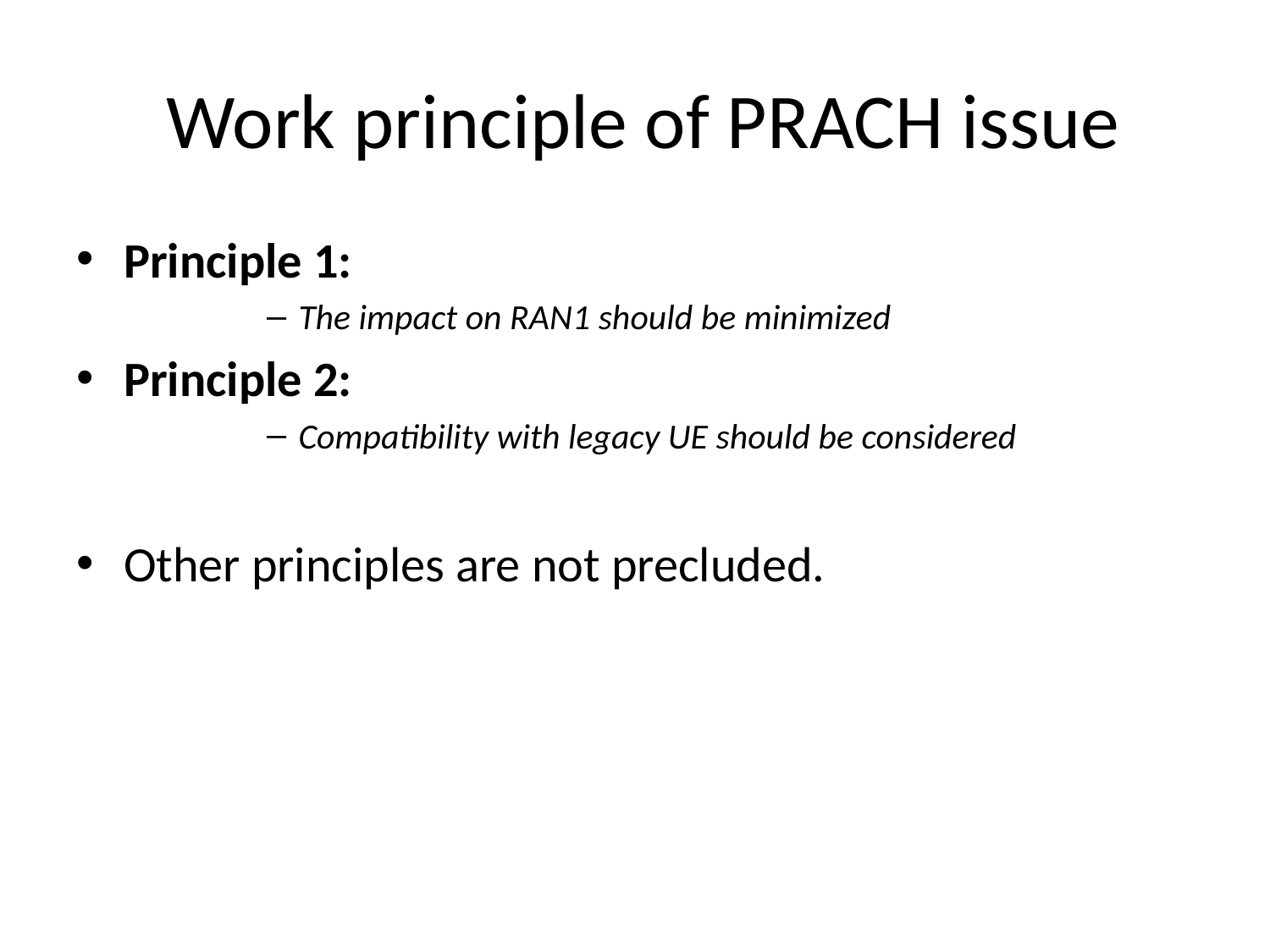

# Work principle of PRACH issue
Principle 1:
The impact on RAN1 should be minimized
Principle 2:
Compatibility with legacy UE should be considered

Other principles are not precluded.